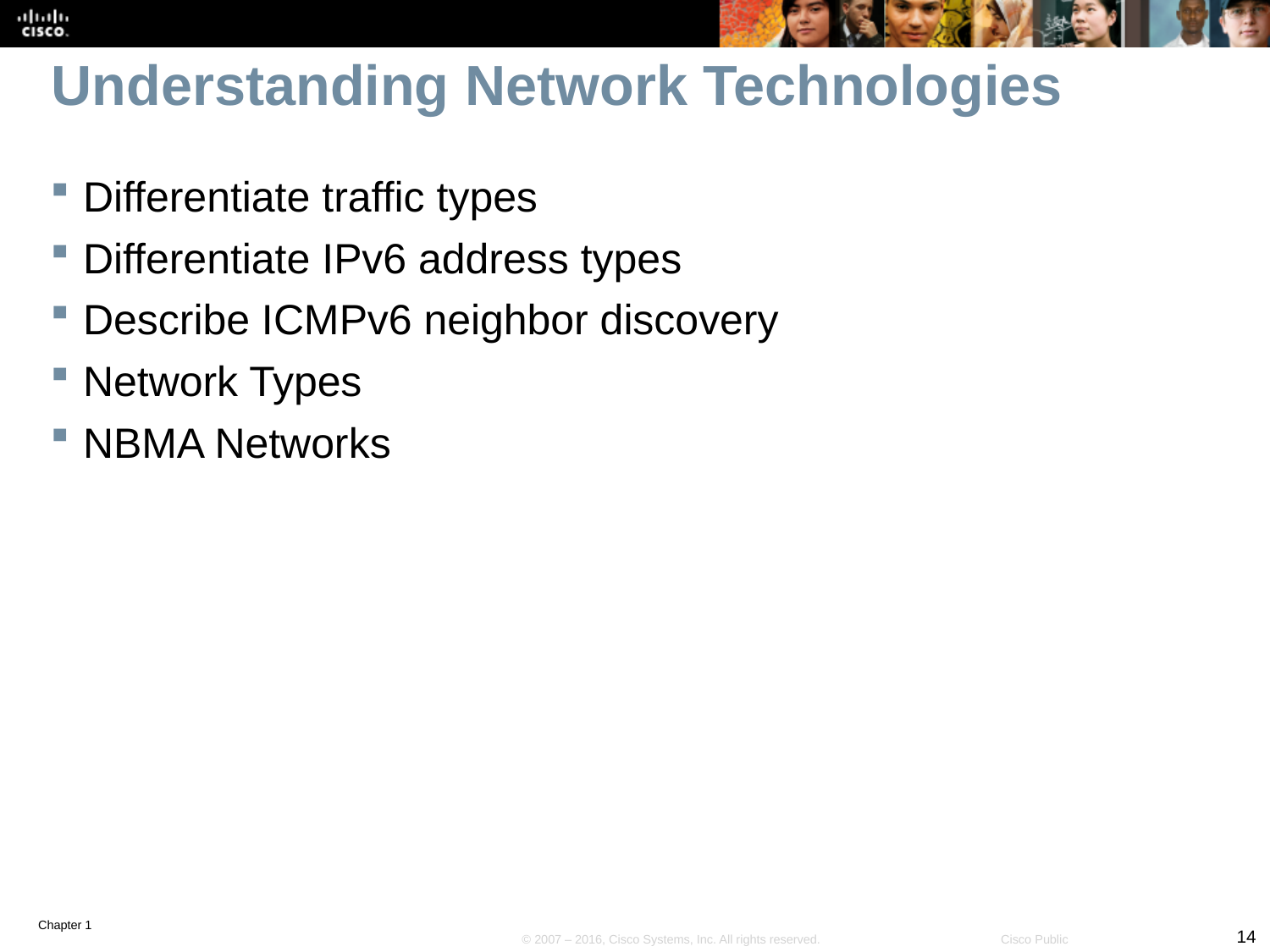

# Understanding Network Technologies
Differentiate traffic types
Differentiate IPv6 address types
Describe ICMPv6 neighbor discovery
Network Types
NBMA Networks